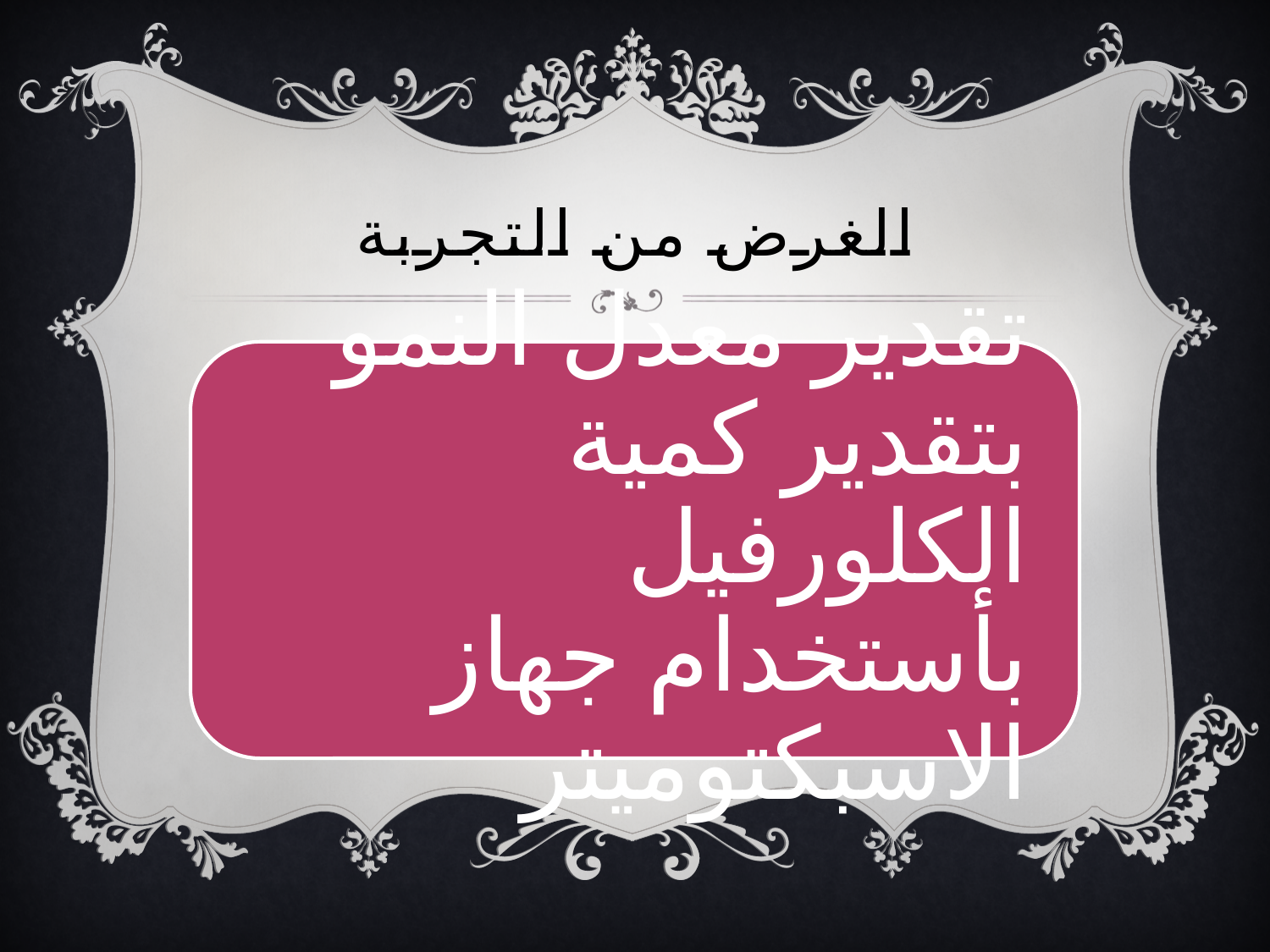

# الغرض من التجربة
تقدير معدل النمو بتقدير كمية الكلورفيل بأستخدام جهاز الاسبكتوميتر